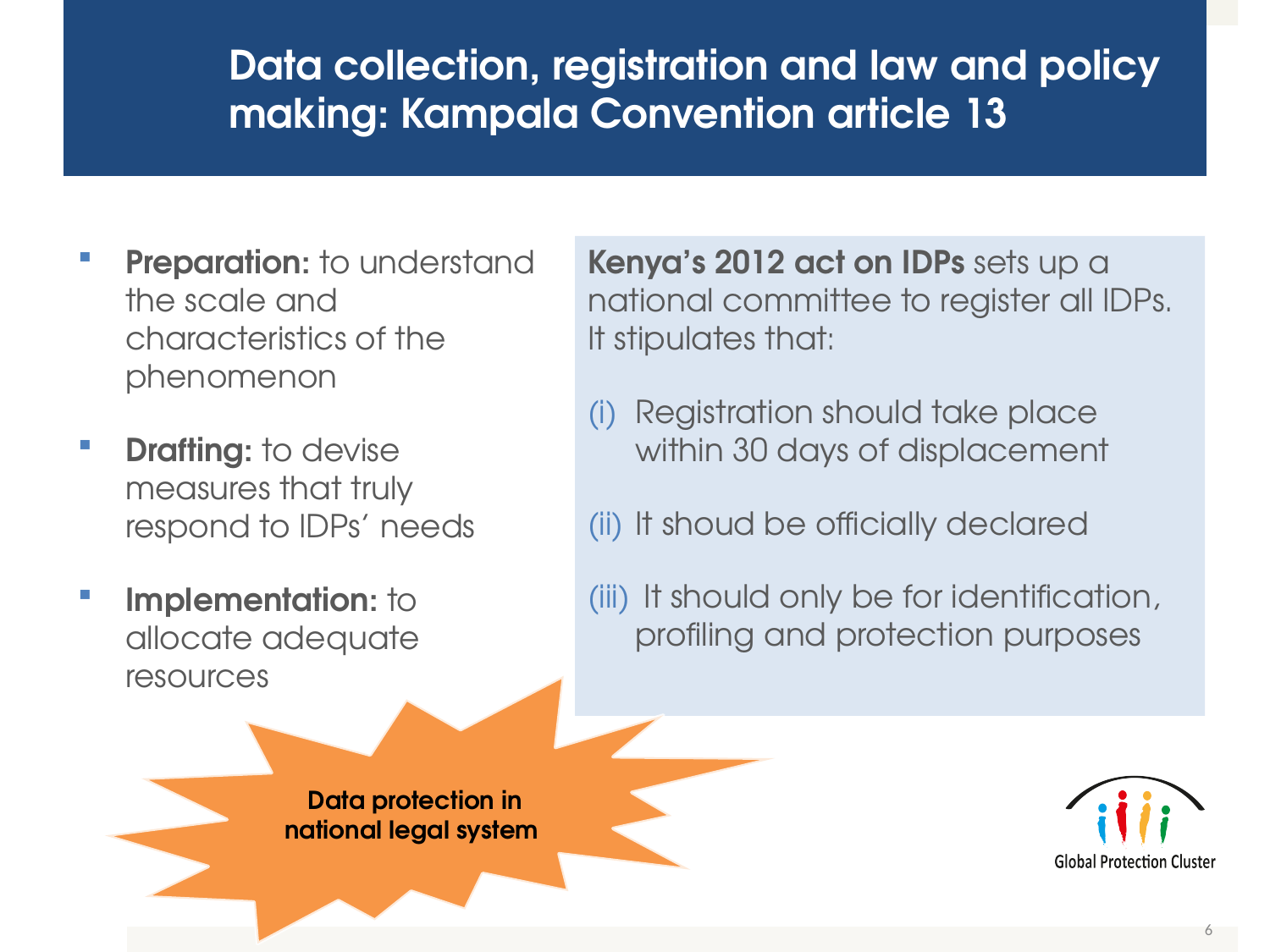

# Data collection, registration and law and policy making: Kampala Convention article 13
Preparation: to understand the scale and characteristics of the phenomenon
Drafting: to devise measures that truly respond to IDPs’ needs
Implementation: to allocate adequate resources
Kenya’s 2012 act on IDPs sets up a national committee to register all IDPs. It stipulates that:
Registration should take place within 30 days of displacement
It shoud be officially declared
 It should only be for identification, profiling and protection purposes
Data protection in national legal system